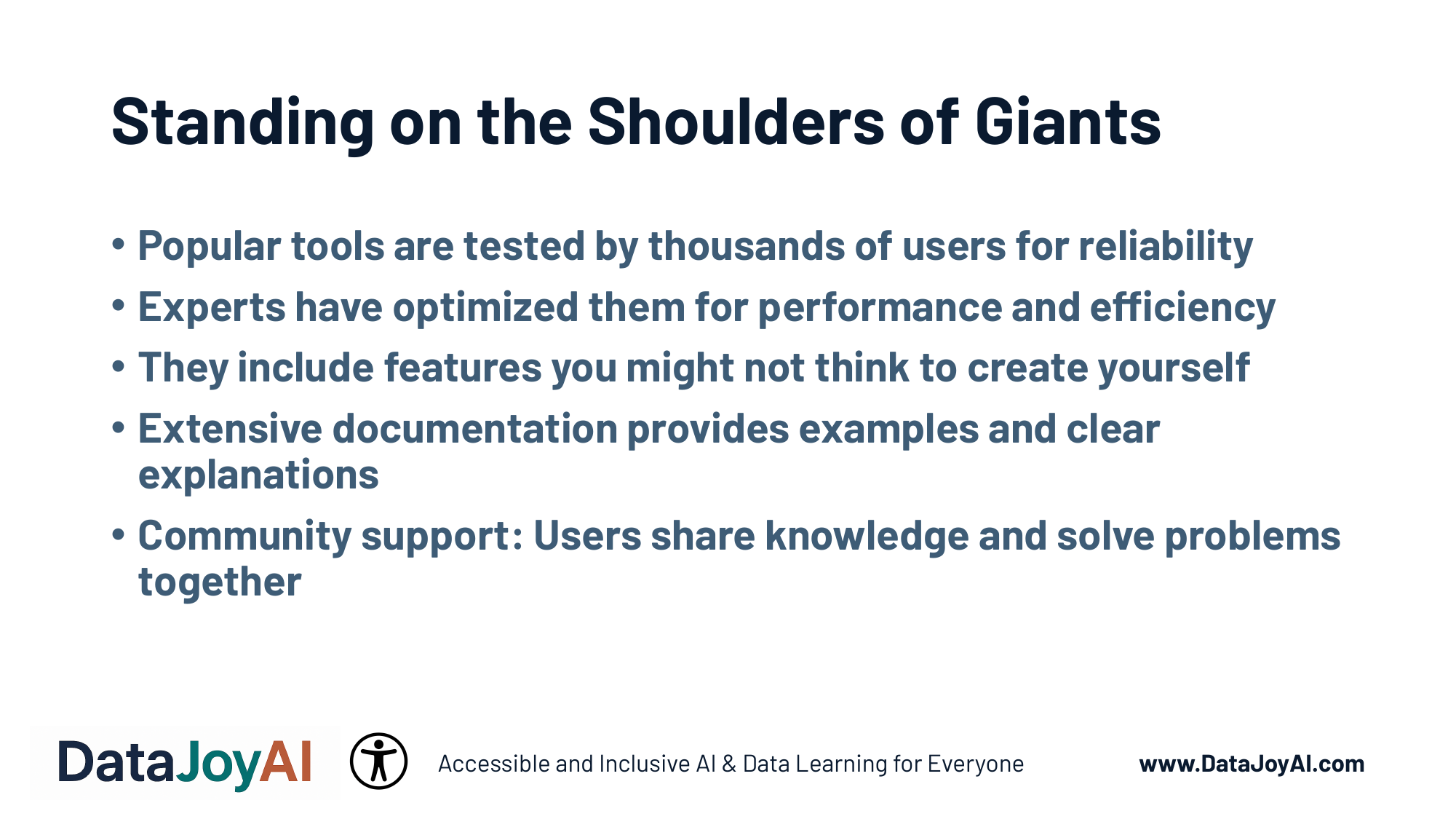

# Standing on the Shoulders of Giants
Popular tools are tested by thousands of users for reliability
Experts have optimized them for performance and efficiency
They include features you might not think to create yourself
Extensive documentation provides examples and clear explanations
Community support: Users share knowledge and solve problems together